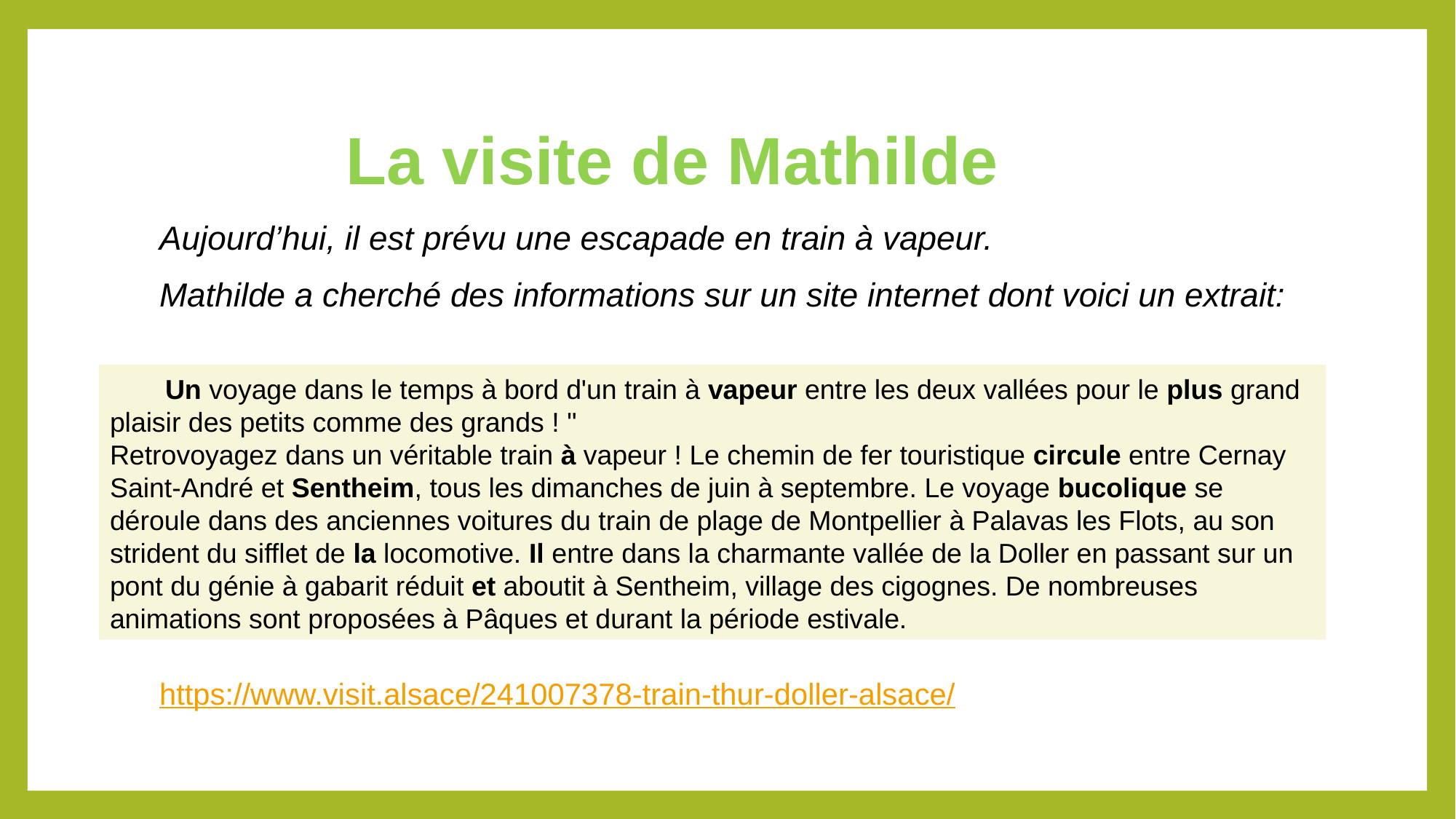

# La visite de Mathilde
Aujourd’hui, il est prévu une escapade en train à vapeur.
Mathilde a cherché des informations sur un site internet dont voici un extrait:

https://www.visit.alsace/241007378-train-thur-doller-alsace/

       Un voyage dans le temps à bord d'un train à vapeur entre les deux vallées pour le plus grand plaisir des petits comme des grands ! "
Retrovoyagez dans un véritable train à vapeur ! Le chemin de fer touristique circule entre Cernay Saint-André et Sentheim, tous les dimanches de juin à septembre. Le voyage bucolique se déroule dans des anciennes voitures du train de plage de Montpellier à Palavas les Flots, au son strident du sifflet de la locomotive. Il entre dans la charmante vallée de la Doller en passant sur un pont du génie à gabarit réduit et aboutit à Sentheim, village des cigognes. De nombreuses animations sont proposées à Pâques et durant la période estivale.